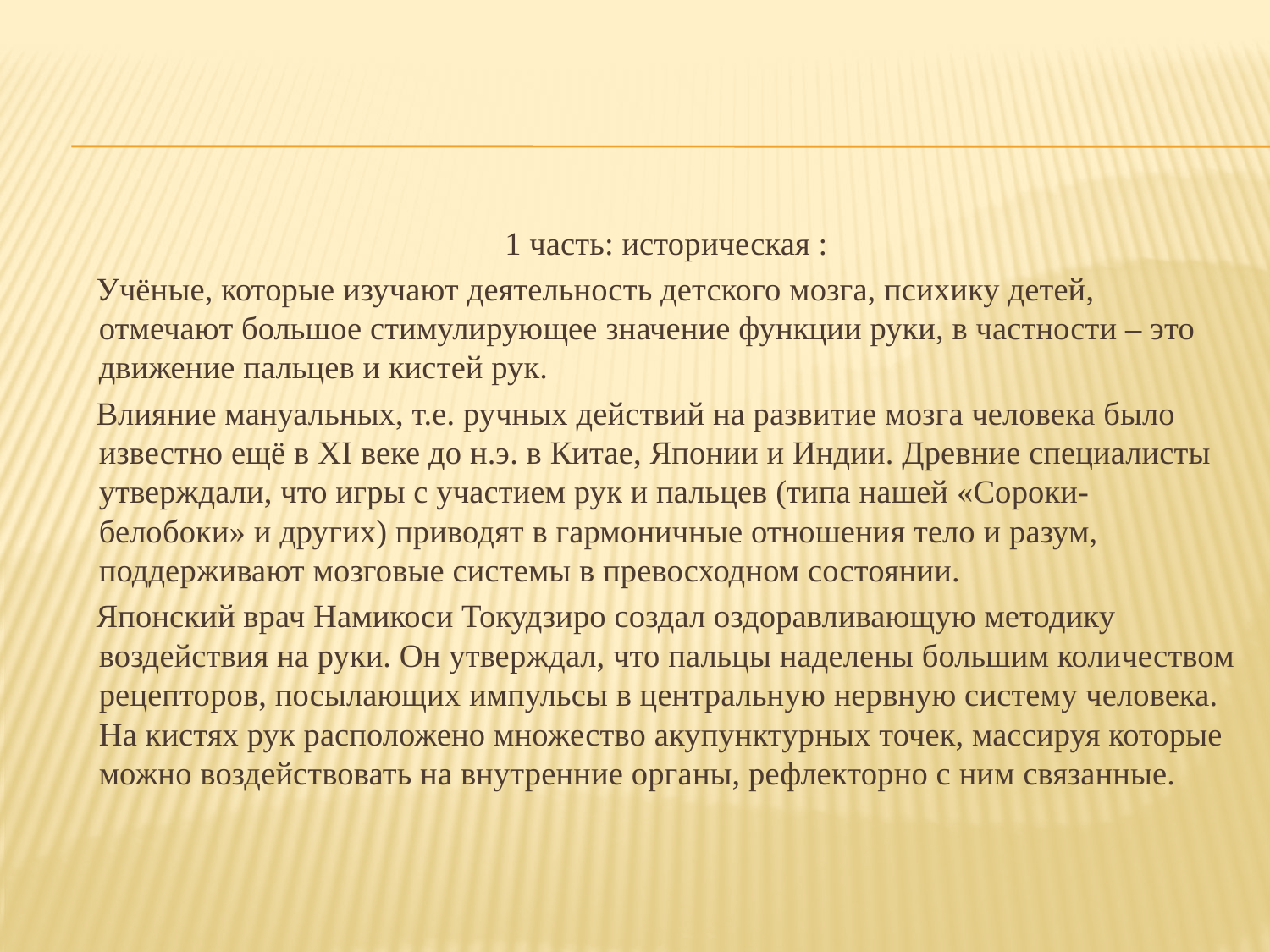

#
     1 часть: историческая :
     Учёные, которые изучают деятельность детского мозга, психику детей, отмечают большое стимулирующее значение функции руки, в частности – это движение пальцев и кистей рук.
     Влияние мануальных, т.е. ручных действий на развитие мозга человека было известно ещё в XI веке до н.э. в Китае, Японии и Индии. Древние специалисты утверждали, что игры с участием рук и пальцев (типа нашей «Сороки-белобоки» и других) приводят в гармоничные отношения тело и разум, поддерживают мозговые системы в превосходном состоянии.
     Японский врач Намикоси Токудзиро создал оздоравливающую методику воздействия на руки. Он утверждал, что пальцы наделены большим количеством рецепторов, посылающих импульсы в центральную нервную систему человека. На кистях рук расположено множество акупунктурных точек, массируя которые можно воздействовать на внутренние органы, рефлекторно с ним связанные.